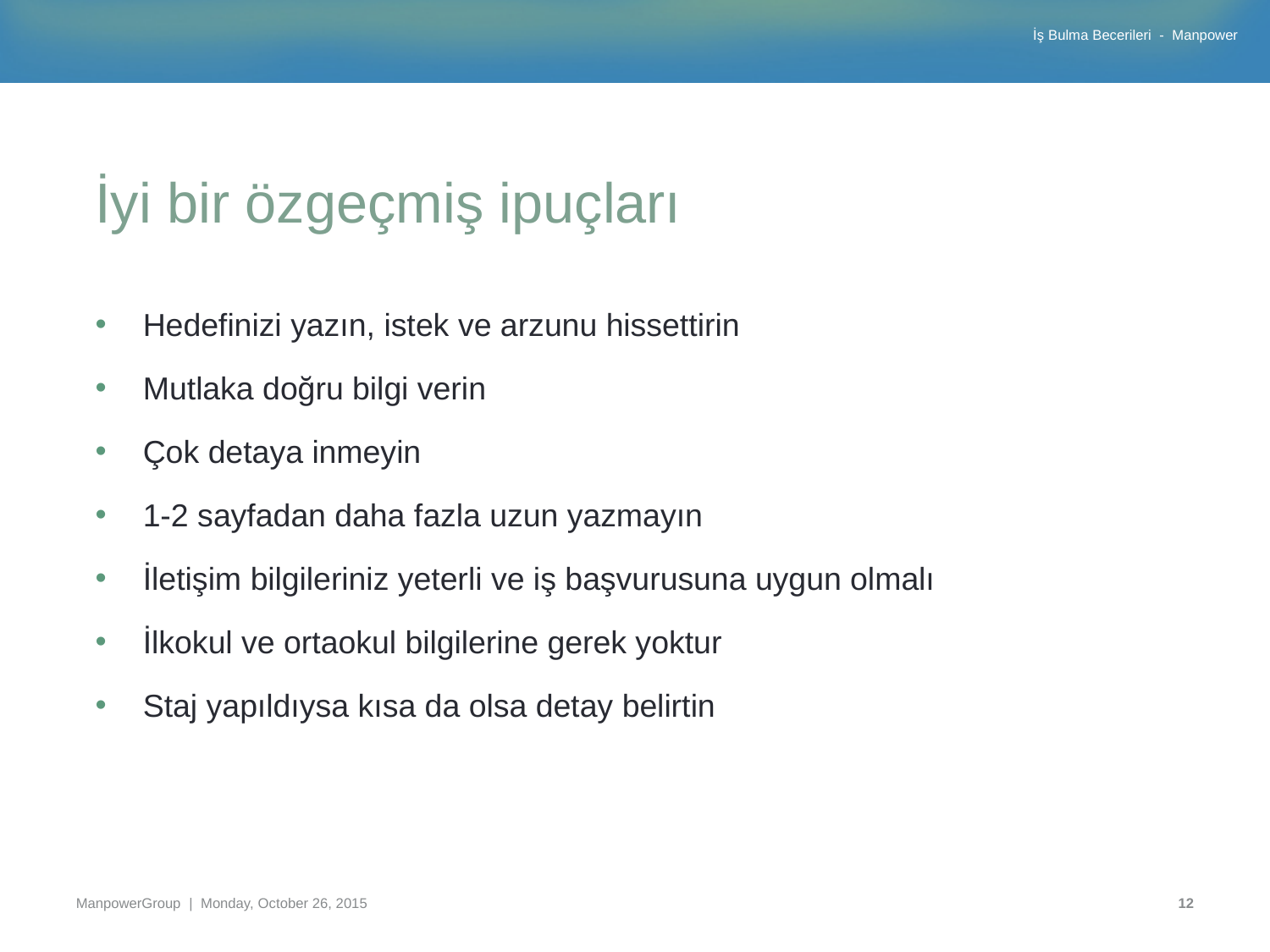

# İyi bir özgeçmiş ipuçları
Hedefinizi yazın, istek ve arzunu hissettirin
Mutlaka doğru bilgi verin
Çok detaya inmeyin
1-2 sayfadan daha fazla uzun yazmayın
İletişim bilgileriniz yeterli ve iş başvurusuna uygun olmalı
İlkokul ve ortaokul bilgilerine gerek yoktur
Staj yapıldıysa kısa da olsa detay belirtin